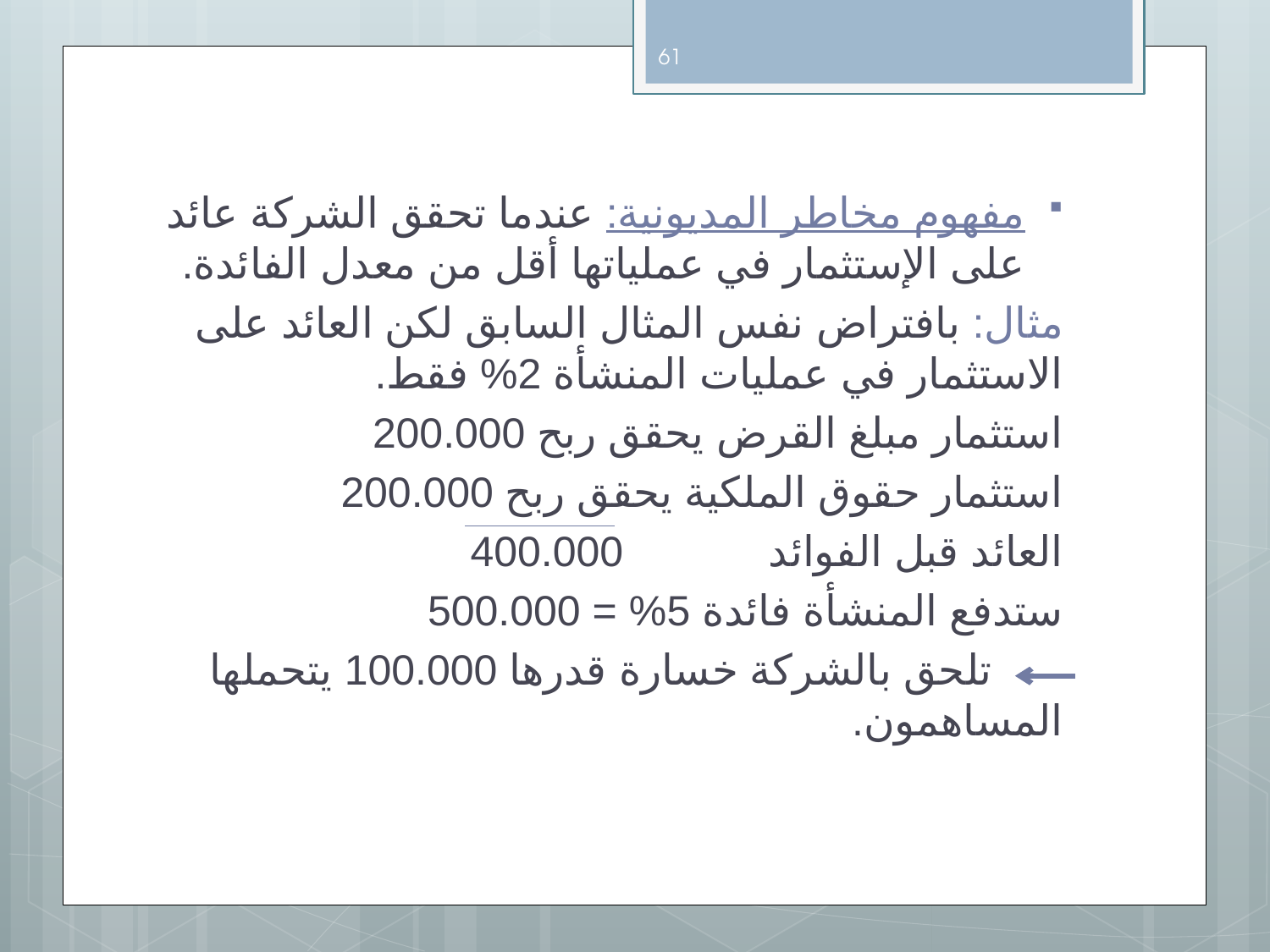

61
مفهوم مخاطر المديونية: عندما تحقق الشركة عائد على الإستثمار في عملياتها أقل من معدل الفائدة.
مثال: بافتراض نفس المثال السابق لكن العائد على الاستثمار في عمليات المنشأة 2% فقط.
استثمار مبلغ القرض يحقق ربح 200.000
استثمار حقوق الملكية يحقق ربح 200.000
العائد قبل الفوائد	  	     400.000
ستدفع المنشأة فائدة 5% = 500.000
      تلحق بالشركة خسارة قدرها 100.000 يتحملها المساهمون.